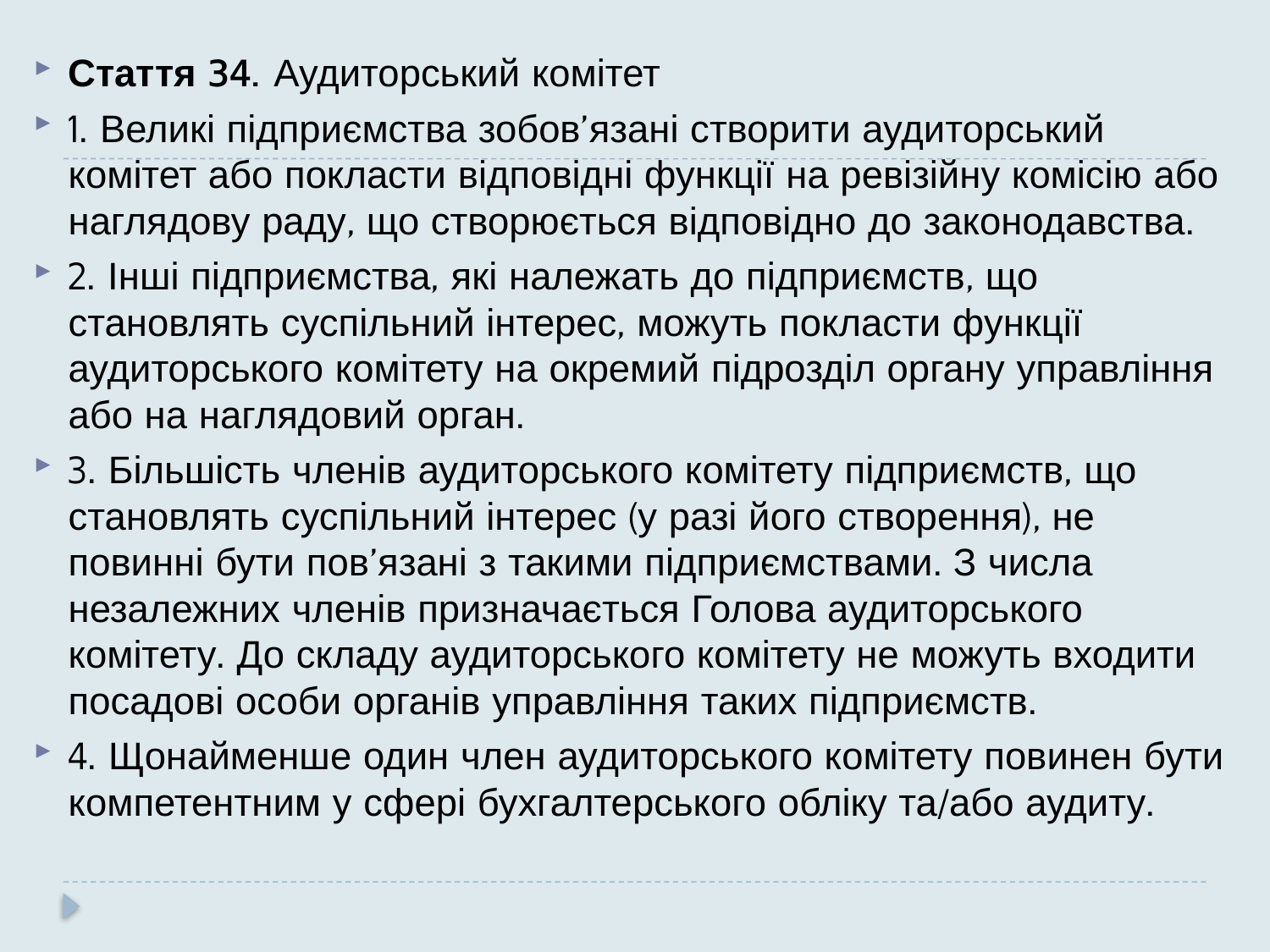

Стаття 34. Аудиторський комітет
1. Великі підприємства зобов’язані створити аудиторський комітет або покласти відповідні функції на ревізійну комісію або наглядову раду, що створюється відповідно до законодавства.
2. Інші підприємства, які належать до підприємств, що становлять суспільний інтерес, можуть покласти функції аудиторського комітету на окремий підрозділ органу управління або на наглядовий орган.
3. Більшість членів аудиторського комітету підприємств, що становлять суспільний інтерес (у разі його створення), не повинні бути пов’язані з такими підприємствами. З числа незалежних членів призначається Голова аудиторського комітету. До складу аудиторського комітету не можуть входити посадові особи органів управління таких підприємств.
4. Щонайменше один член аудиторського комітету повинен бути компетентним у сфері бухгалтерського обліку та/або аудиту.